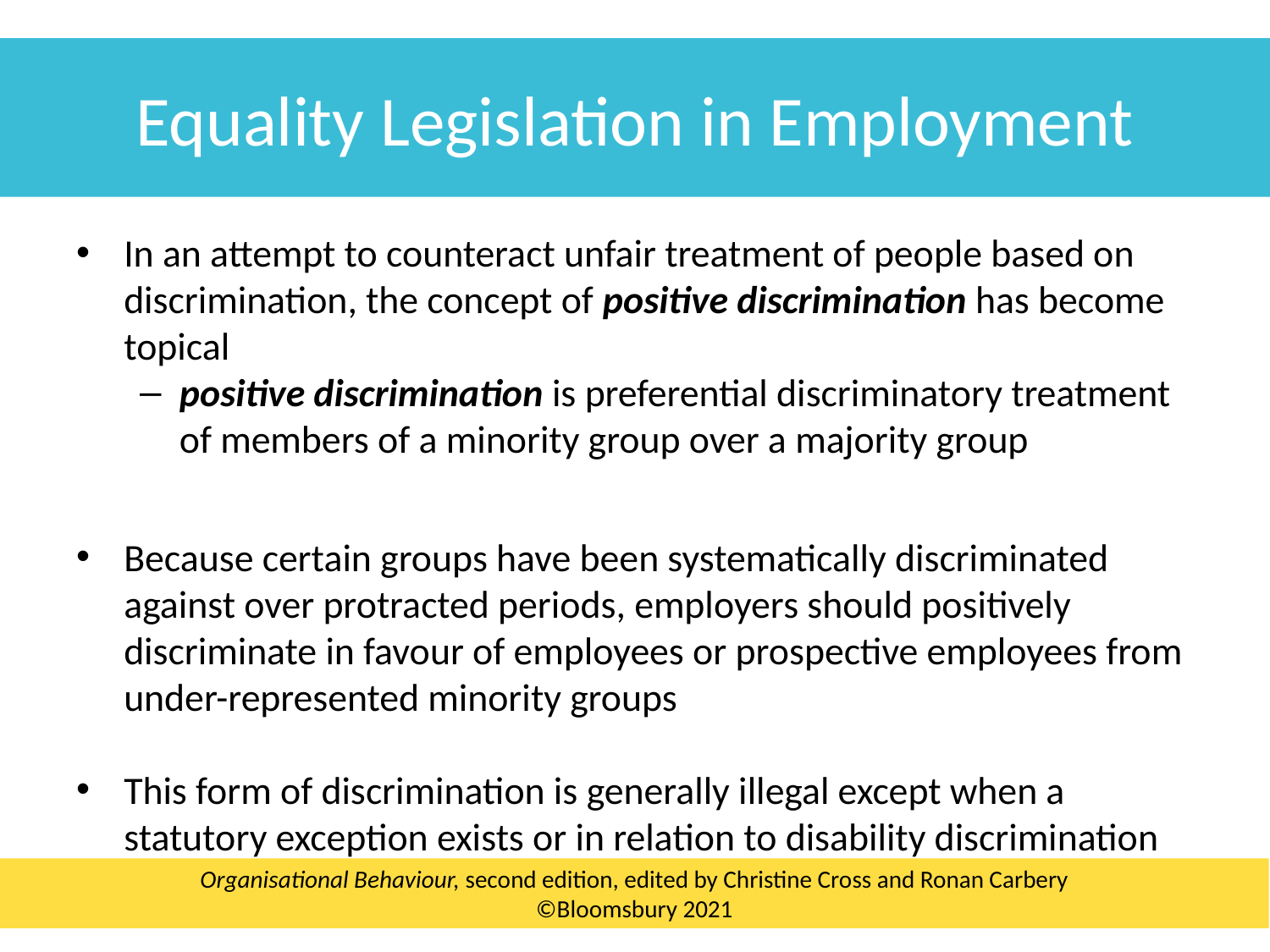

Equality Legislation in Employment
In an attempt to counteract unfair treatment of people based on discrimination, the concept of positive discrimination has become topical
positive discrimination is preferential discriminatory treatment of members of a minority group over a majority group

Because certain groups have been systematically discriminated against over protracted periods, employers should positively discriminate in favour of employees or prospective employees from under-represented minority groups

This form of discrimination is generally illegal except when a statutory exception exists or in relation to disability discrimination